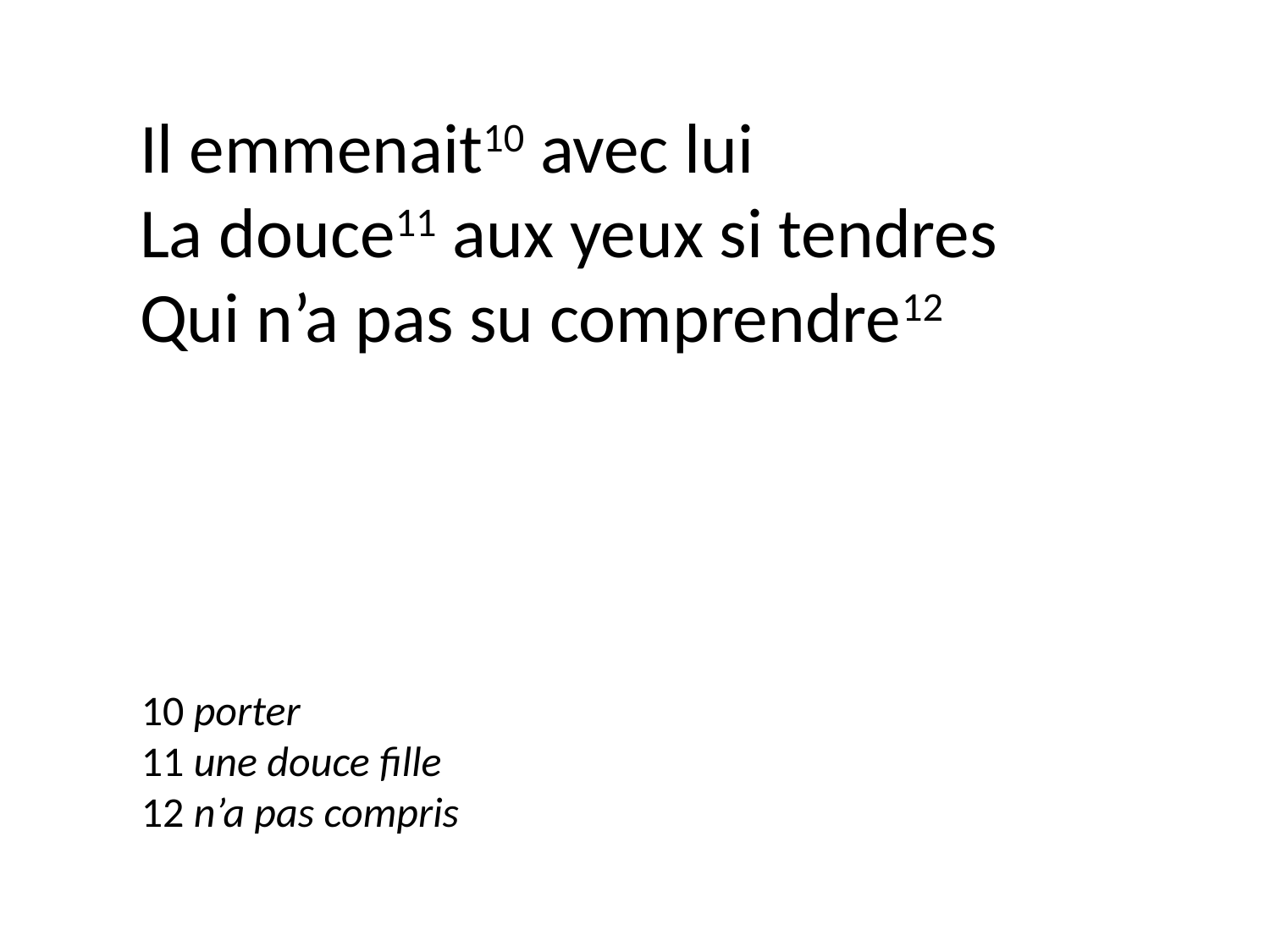

Il emmenait10 avec lui
La douce11 aux yeux si tendres
Qui n’a pas su comprendre12
10 porter
11 une douce fille
12 n’a pas compris